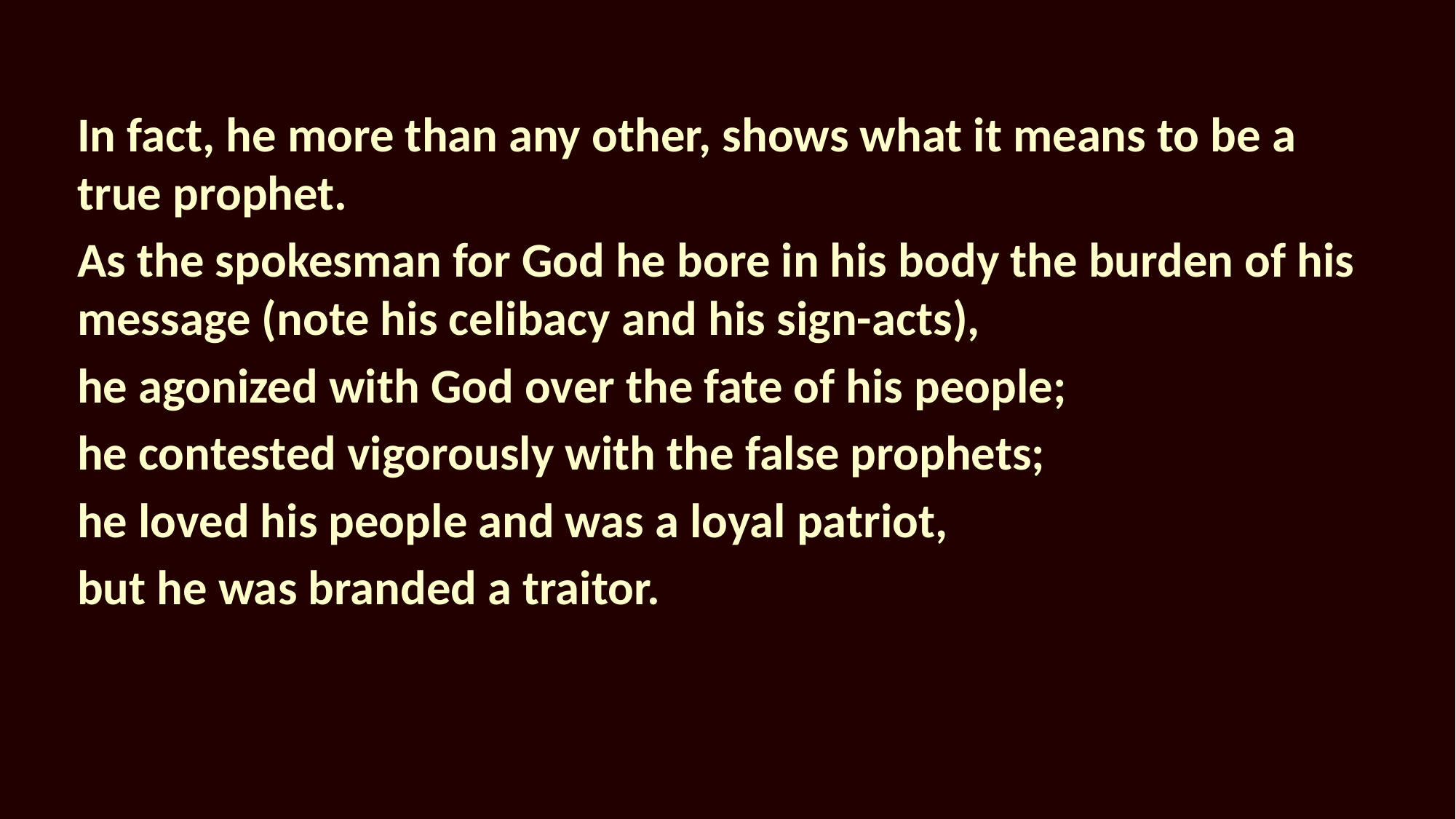

In fact, he more than any other, shows what it means to be a true prophet.
As the spokesman for God he bore in his body the burden of his message (note his celibacy and his sign-acts),
he agonized with God over the fate of his people;
he contested vigorously with the false prophets;
he loved his people and was a loyal patriot,
but he was branded a traitor.